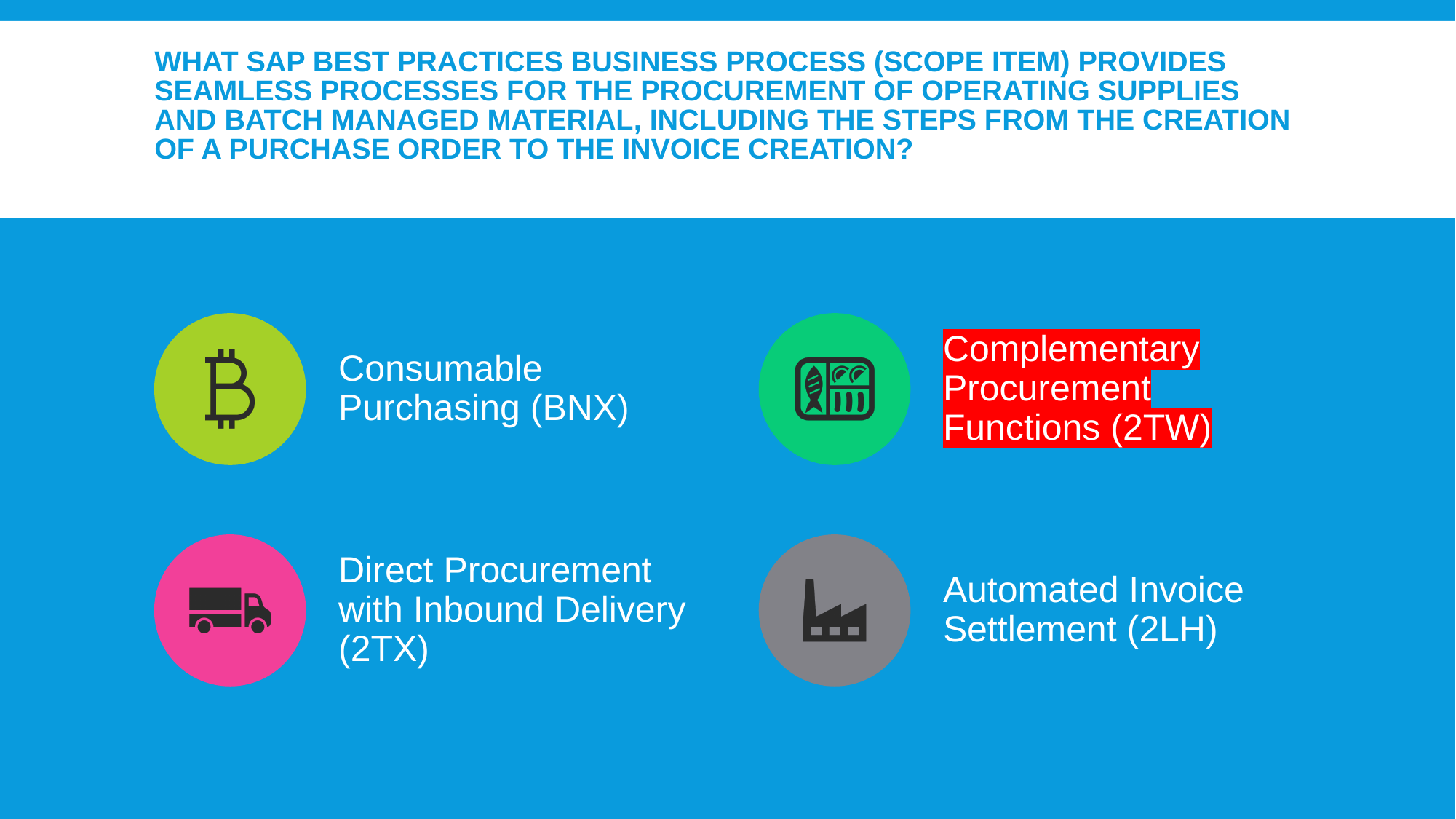

# What SAP Best Practices business process (scope item) provides seamless processes for the procurement of operating supplies and batch managed material, including the steps from the creation of a purchase order to the invoice creation?
Consumable Purchasing (BNX)
Complementary Procurement Functions (2TW)
Direct Procurement with Inbound Delivery (2TX)
Automated Invoice Settlement (2LH)